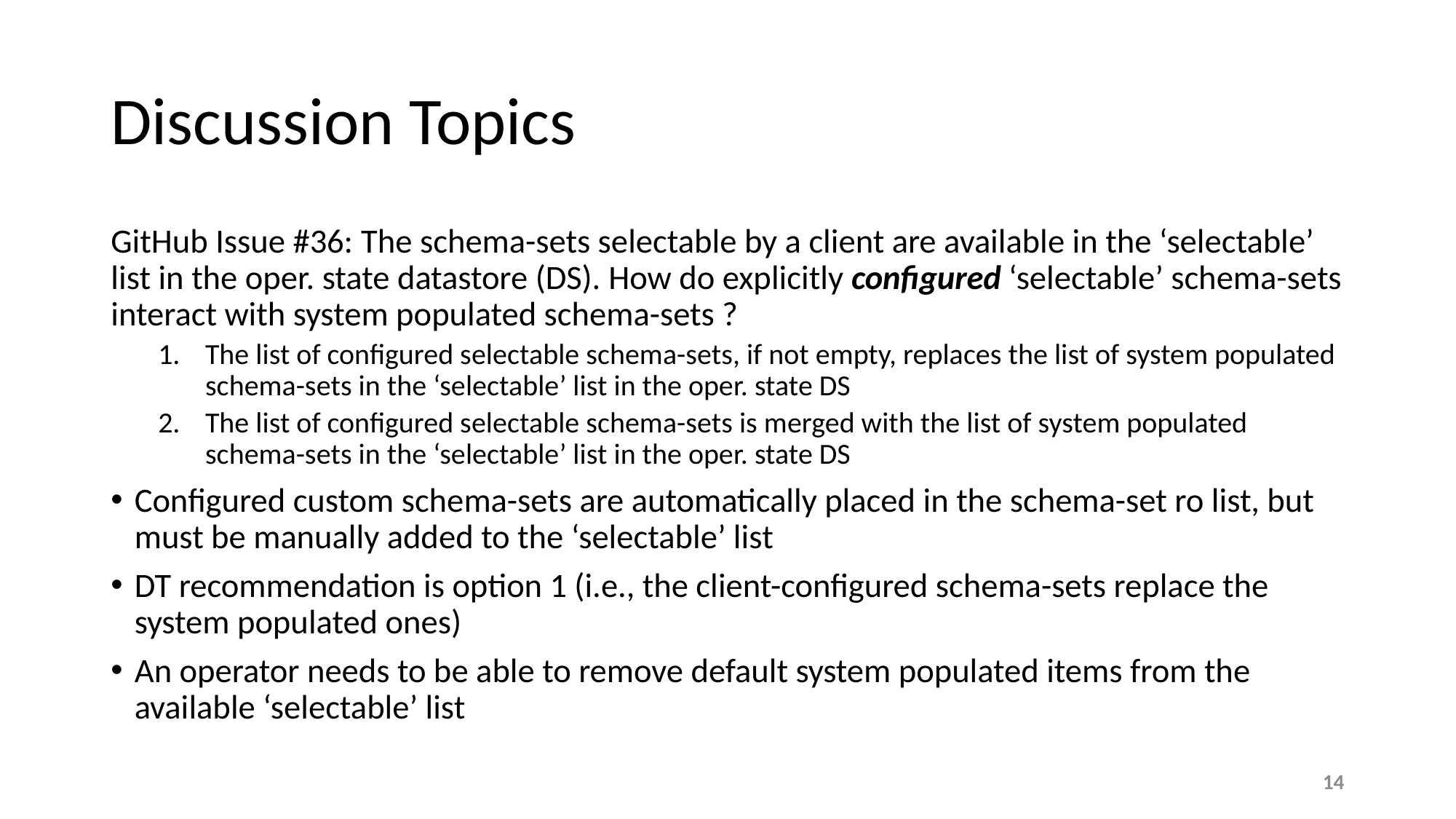

# Discussion Topics
GitHub Issue #36: The schema-sets selectable by a client are available in the ‘selectable’ list in the oper. state datastore (DS). How do explicitly configured ‘selectable’ schema-sets interact with system populated schema-sets ?
The list of configured selectable schema-sets, if not empty, replaces the list of system populated schema-sets in the ‘selectable’ list in the oper. state DS
The list of configured selectable schema-sets is merged with the list of system populated schema-sets in the ‘selectable’ list in the oper. state DS
Configured custom schema-sets are automatically placed in the schema-set ro list, but must be manually added to the ‘selectable’ list
DT recommendation is option 1 (i.e., the client-configured schema-sets replace the system populated ones)
An operator needs to be able to remove default system populated items from the available ‘selectable’ list

14